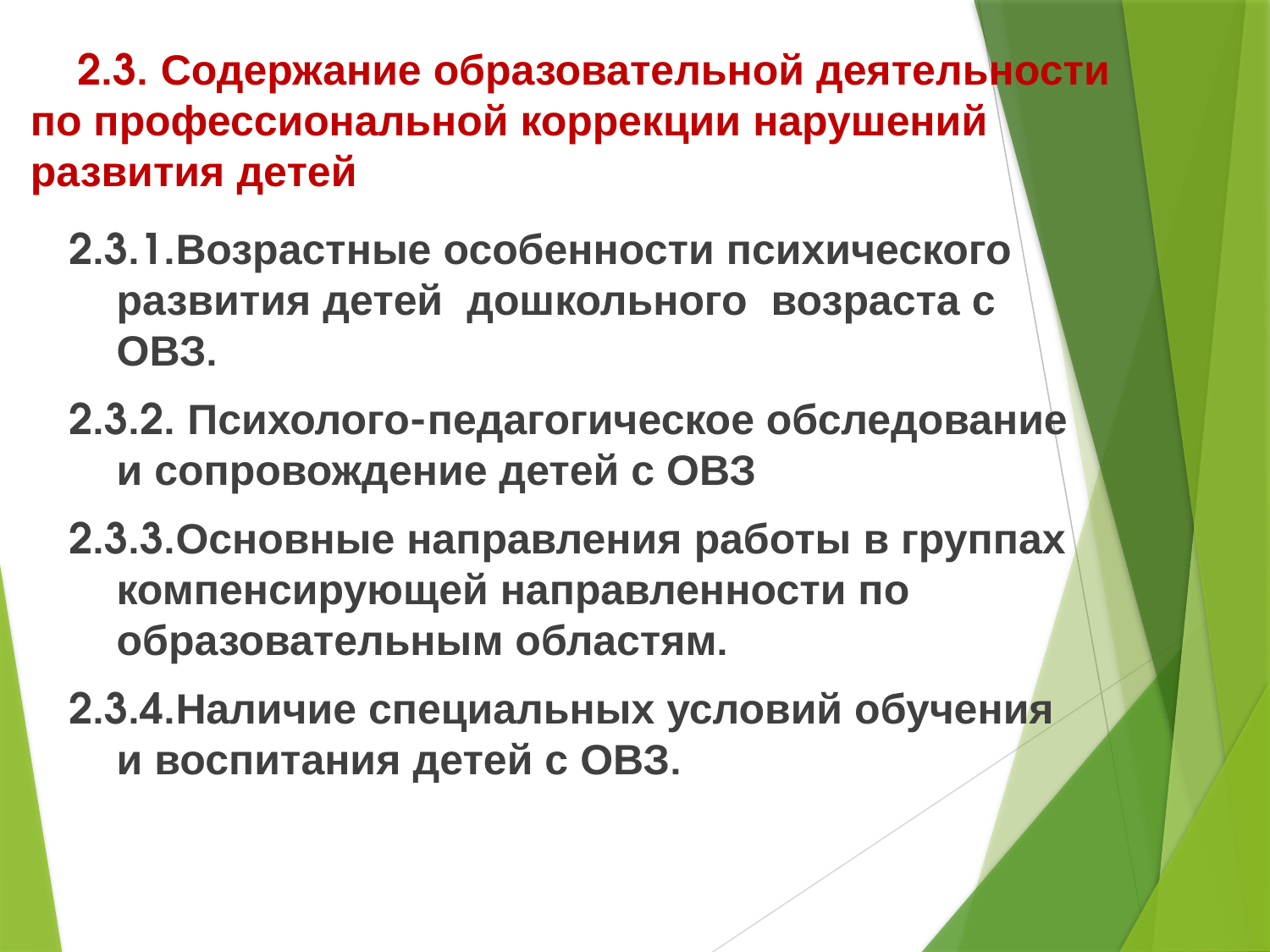

# 2.3. Содержание образовательной деятельности по профессиональной коррекции нарушений развития детей
2.3.1.Возрастные особенности психического развития детей  дошкольного  возраста с ОВЗ.
2.3.2. Психолого-педагогическое обследование и сопровождение детей с ОВЗ
2.3.3.Основные направления работы в группах компенсирующей направленности по образовательным областям.
2.3.4.Наличие специальных условий обучения и воспитания детей с ОВЗ.